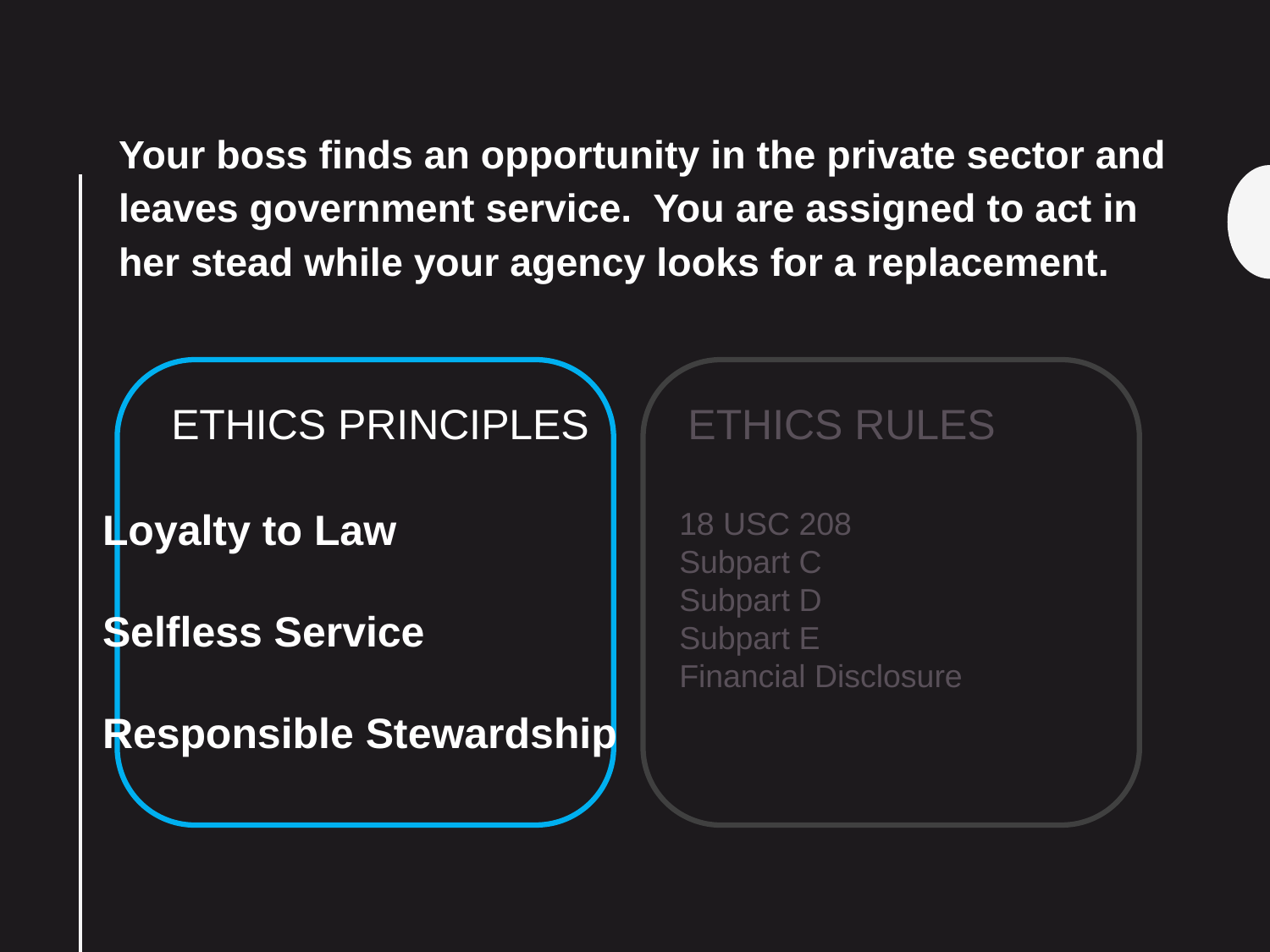

Your boss finds an opportunity in the private sector and leaves government service.  You are assigned to act in her stead while your agency looks for a replacement.

ETHICS RULES
ETHICS PRINCIPLES
18 USC 208
Subpart C
Subpart D
Subpart E
Financial Disclosure
Loyalty to Law

Selfless Service

Responsible Stewardship